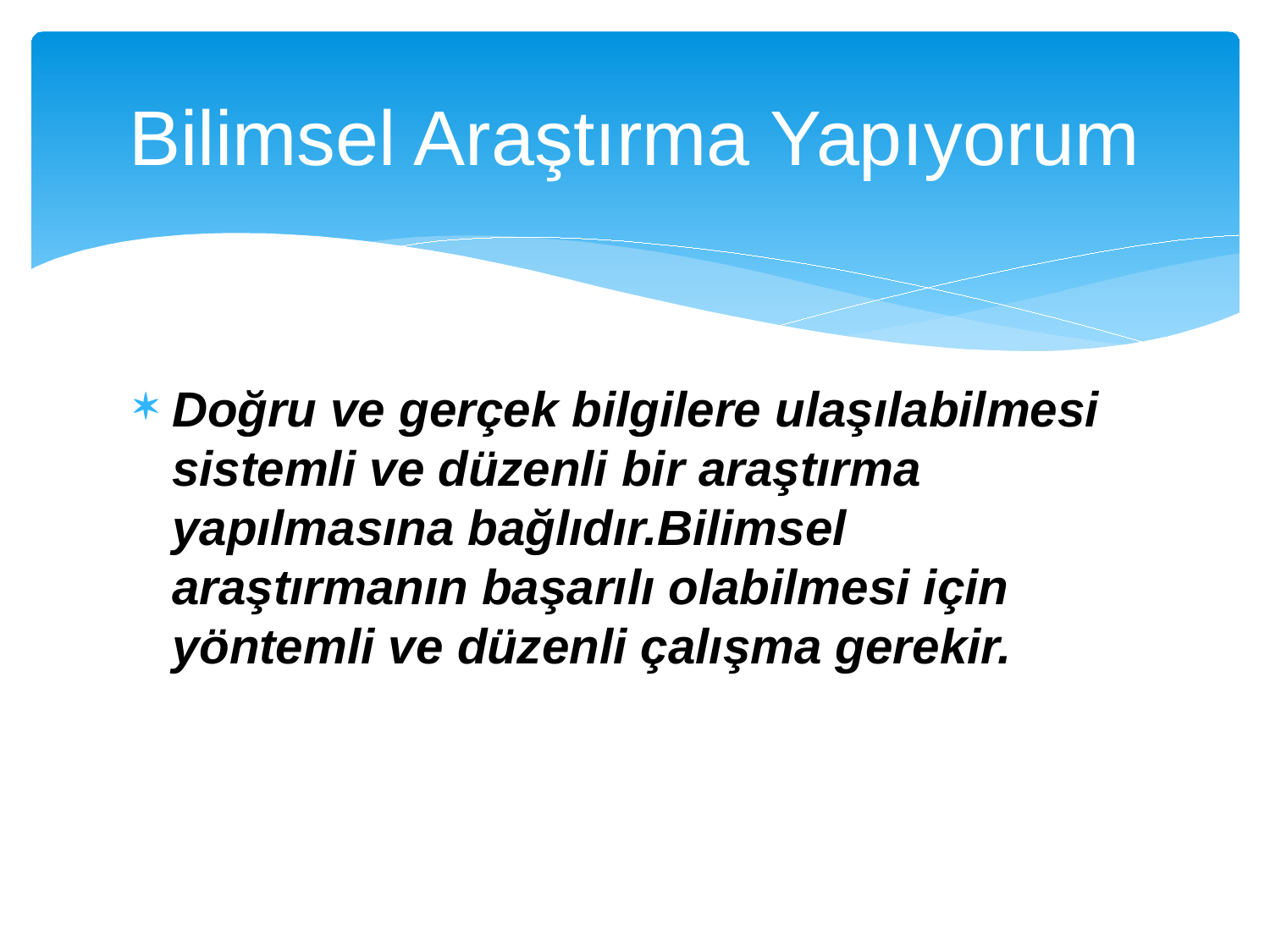

# Bilimsel Araştırma Yapıyorum
Doğru ve gerçek bilgilere ulaşılabilmesi sistemli ve düzenli bir araştırma yapılmasına bağlıdır.Bilimsel araştırmanın başarılı olabilmesi için yöntemli ve düzenli çalışma gerekir.